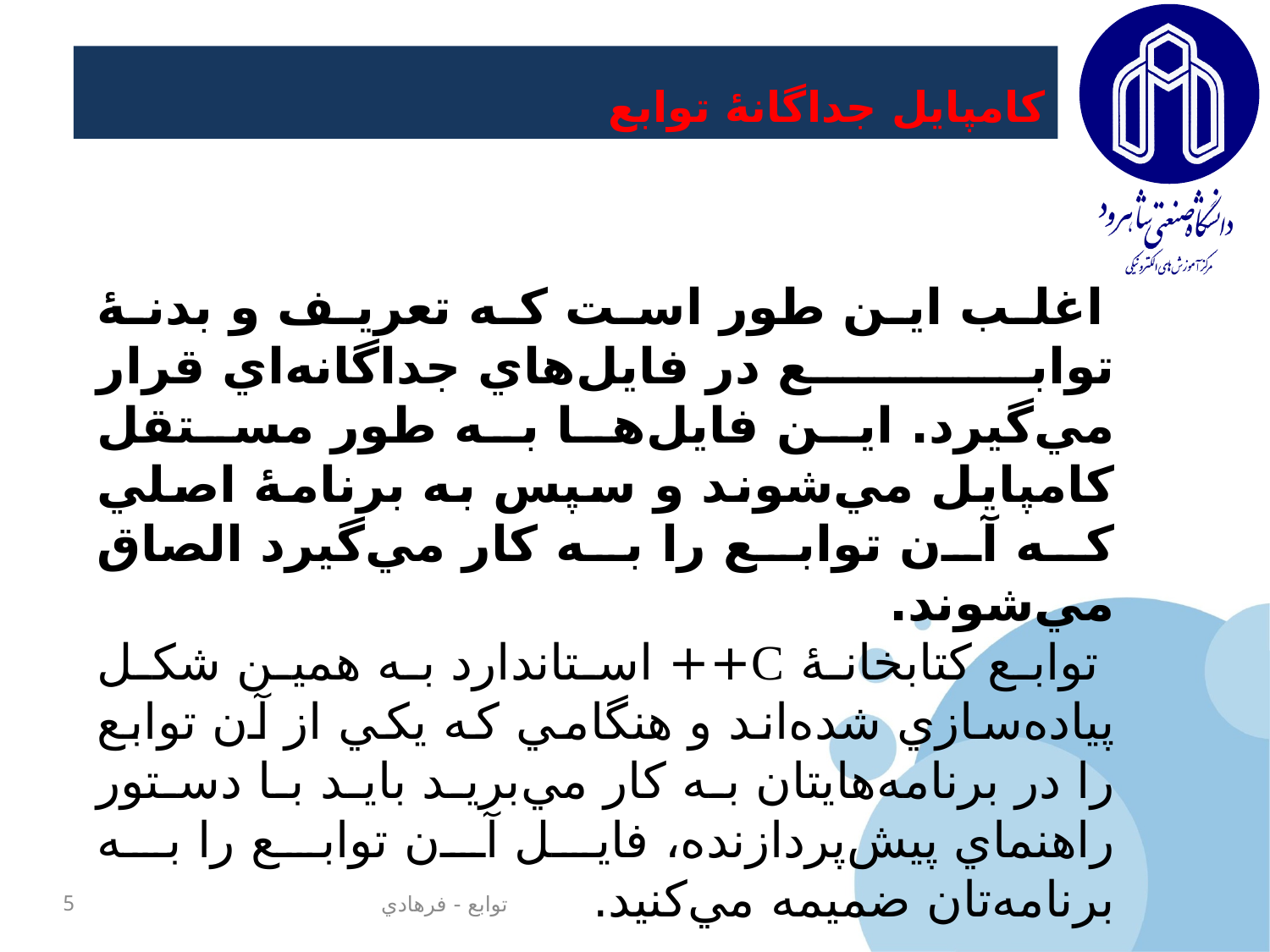

# كامپايل جداگانۀ توابع
 اغلب اين طور است که تعريف و بدنۀ توابع در فايل‌هاي جداگانه‌اي قرار مي‌گيرد. اين فايل‌ها به طور مستقل کامپايل مي‌شوند و سپس به برنامۀ اصلي که آن توابع را به کار مي‌گيرد الصاق مي‌شوند.
 توابع کتابخانۀ C++ استاندارد به همين شکل پياده‌سازي شده‌اند و هنگامي که يکي از آن توابع را در برنامه‌هايتان به کار مي‌بريد بايد با دستور راهنماي پيش‌پردازنده، فايل آن توابع را به برنامه‌تان ضميمه مي‌کنيد.
5
توابع - فرهادي